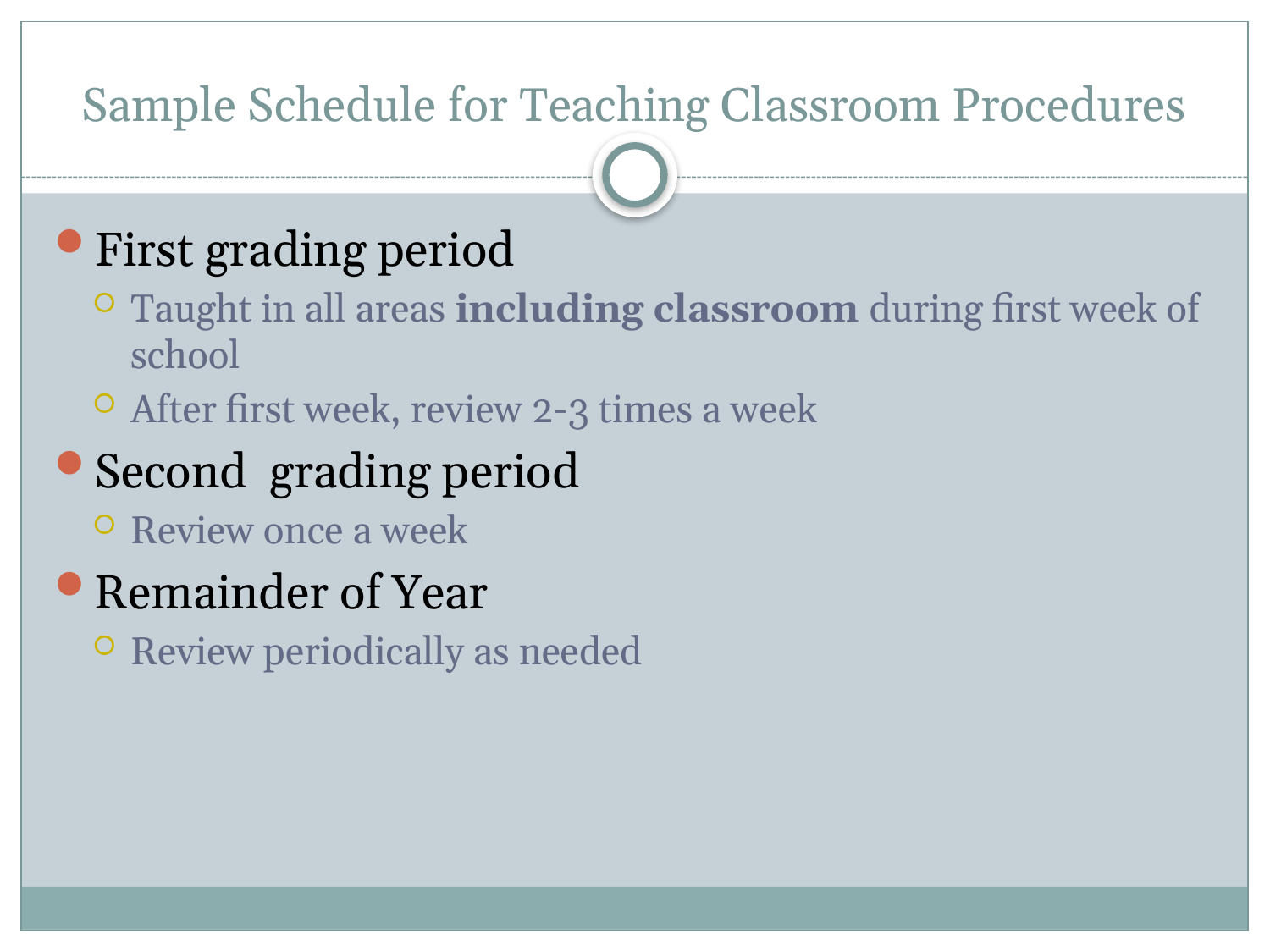

# Sample Schedule for Teaching Classroom Procedures
First grading period
Taught in all areas including classroom during first week of school
After first week, review 2-3 times a week
Second  grading period
Review once a week
Remainder of Year
Review periodically as needed